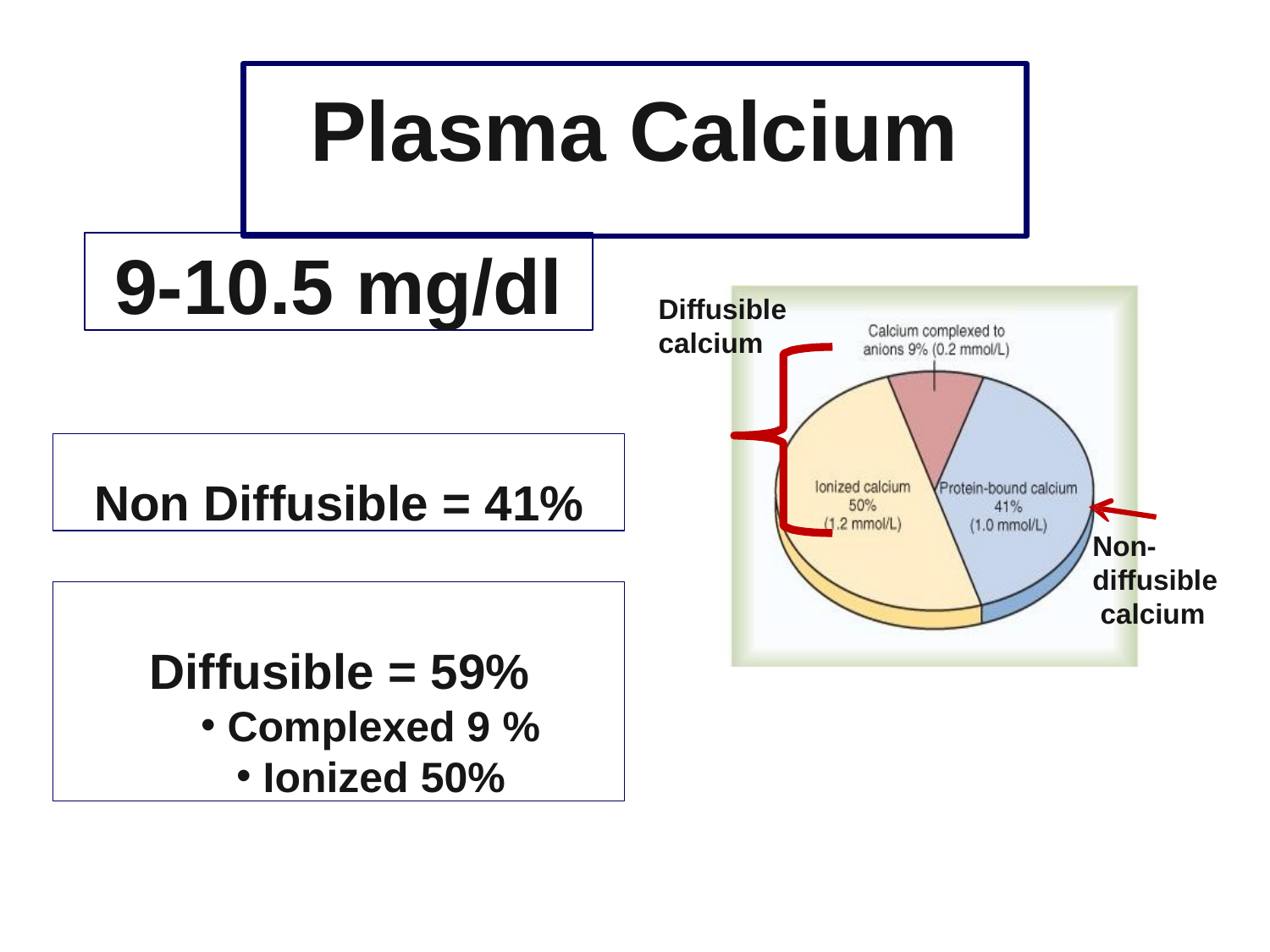

# Plasma Calcium
9-10.5 mg/dl

Diffusible
calcium

Non Diffusible = 41%

Non-  diffusible  calcium

Diffusible = 59%
Complexed 9 %
Ionized 50%